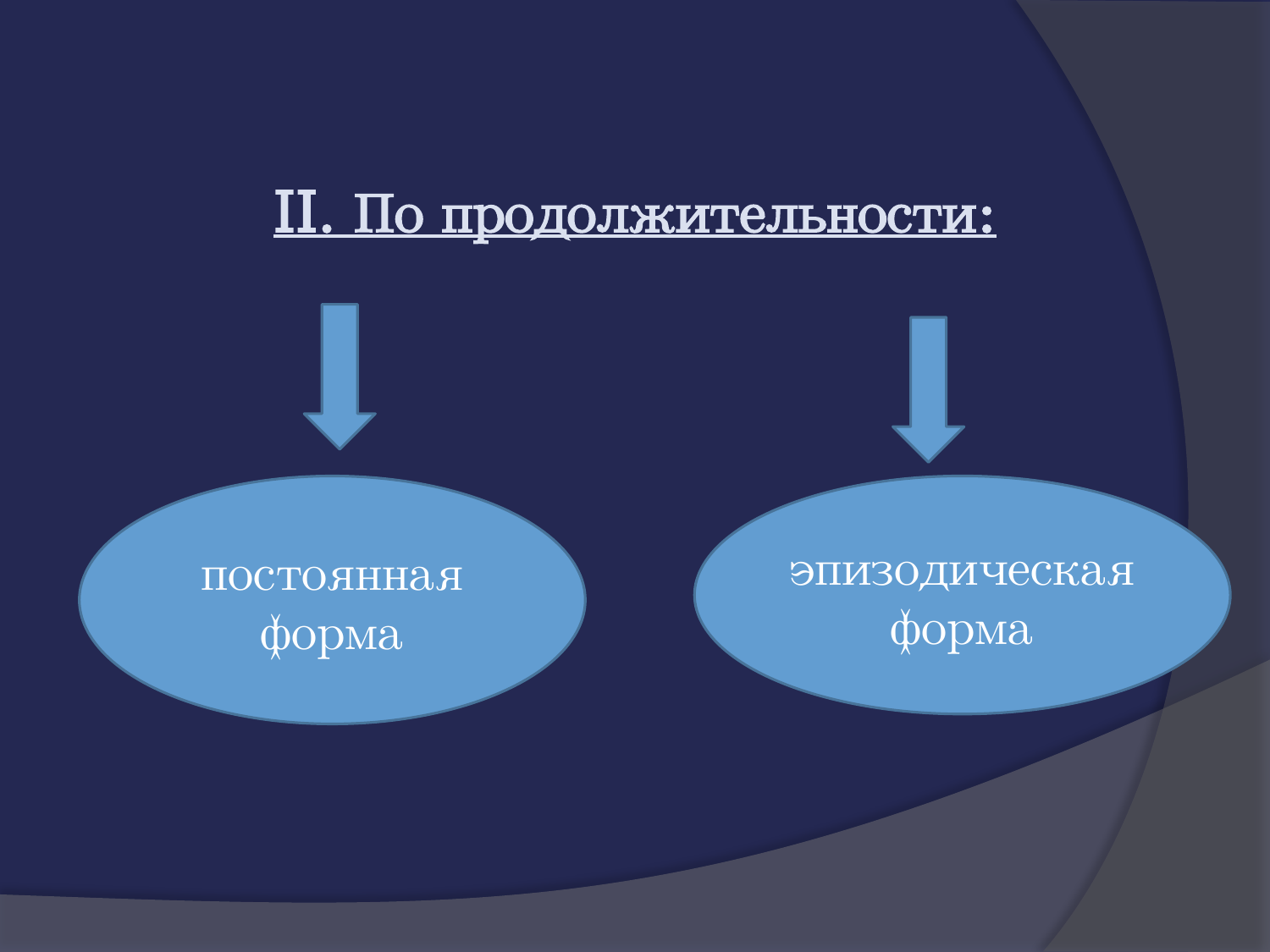

II. По продолжительности:

постоянная форма
эпизодическая форма